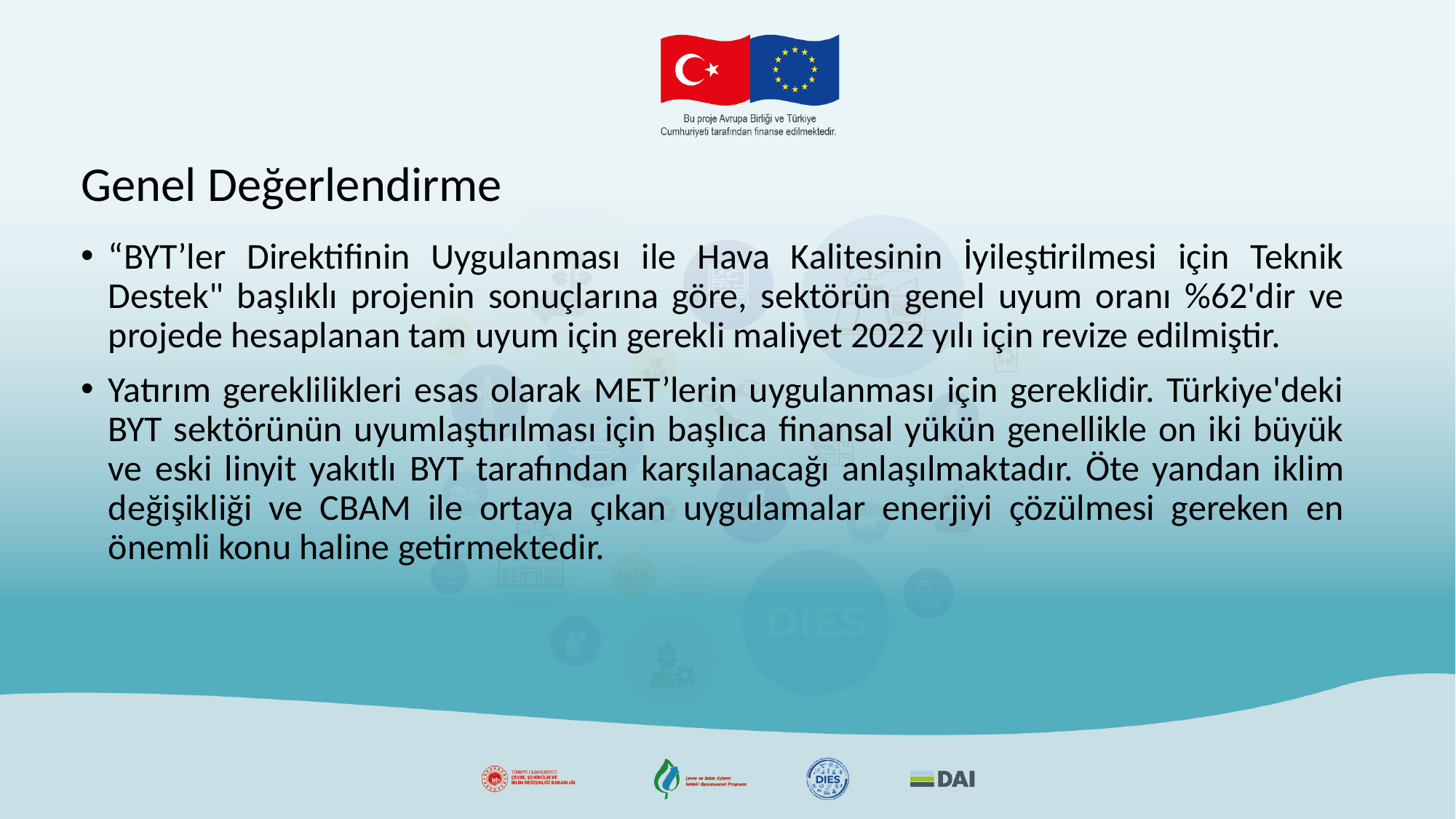

# Genel Değerlendirme
“BYT’ler Direktifinin Uygulanması ile Hava Kalitesinin İyileştirilmesi için Teknik Destek" başlıklı projenin sonuçlarına göre, sektörün genel uyum oranı %62'dir ve projede hesaplanan tam uyum için gerekli maliyet 2022 yılı için revize edilmiştir.
Yatırım gereklilikleri esas olarak MET’lerin uygulanması için gereklidir. Türkiye'deki BYT sektörünün uyumlaştırılması için başlıca finansal yükün genellikle on iki büyük ve eski linyit yakıtlı BYT tarafından karşılanacağı anlaşılmaktadır. Öte yandan iklim değişikliği ve CBAM ile ortaya çıkan uygulamalar enerjiyi çözülmesi gereken en önemli konu haline getirmektedir.